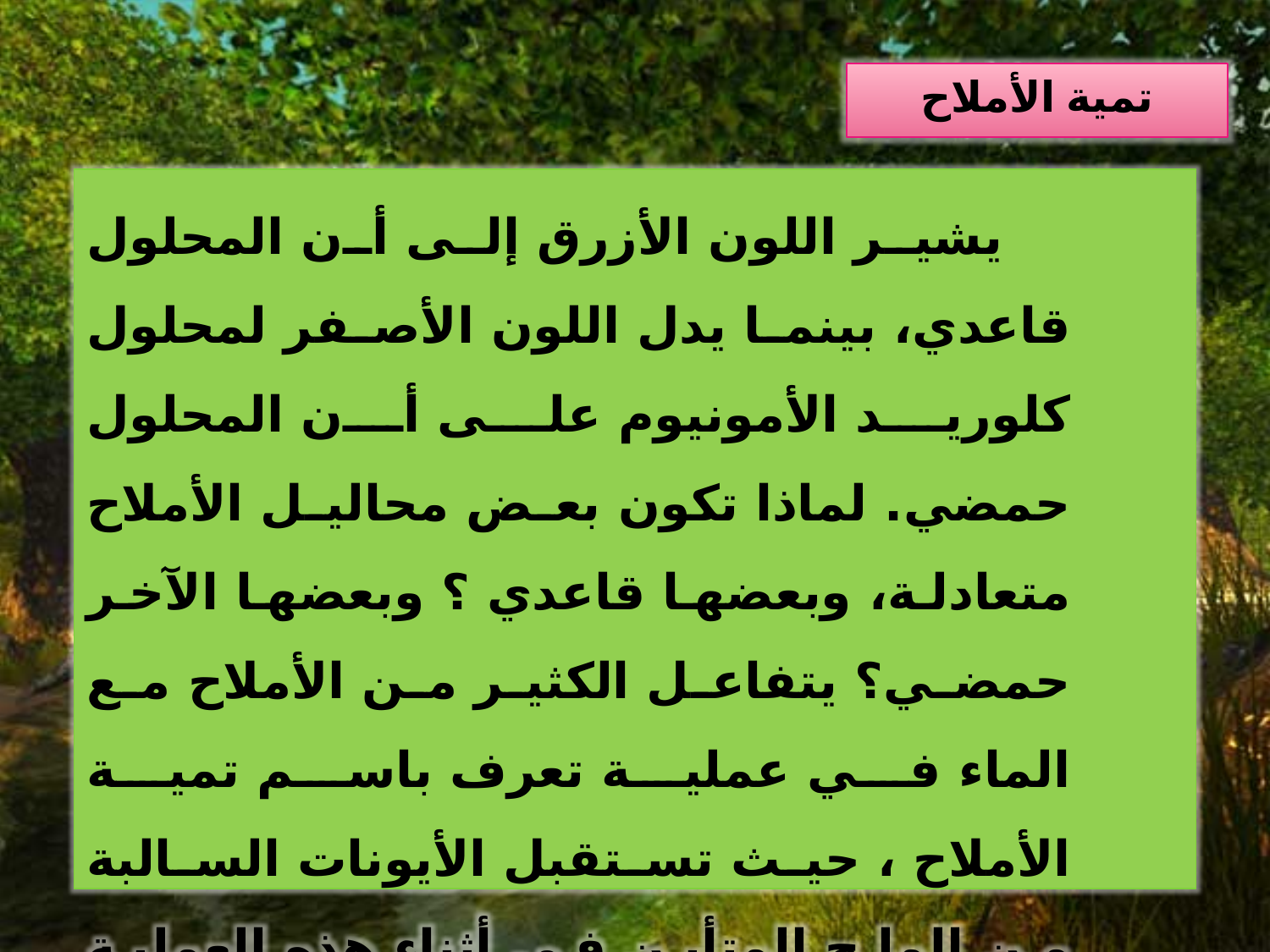

تمية الأملاح
          يشير اللون الأزرق إلى أن المحلول قاعدي، بينما يدل اللون الأصفر لمحلول كلوريد الأمونيوم على أن المحلول حمضي. لماذا تكون بعض محاليل الأملاح متعادلة، وبعضها قاعدي ؟ وبعضها الآخر حمضي؟ يتفاعل الكثير من الأملاح مع الماء في عملية تعرف باسم تمية الأملاح ، حيث تستقبل الأيونات السالبة من الملح المتأين في أثناء هذه العملية أيونات الهيدروجين من الماء، أو تمنح الأيونات الموجبة من الملح المتفكك أيونات الهيدروجين للماء .